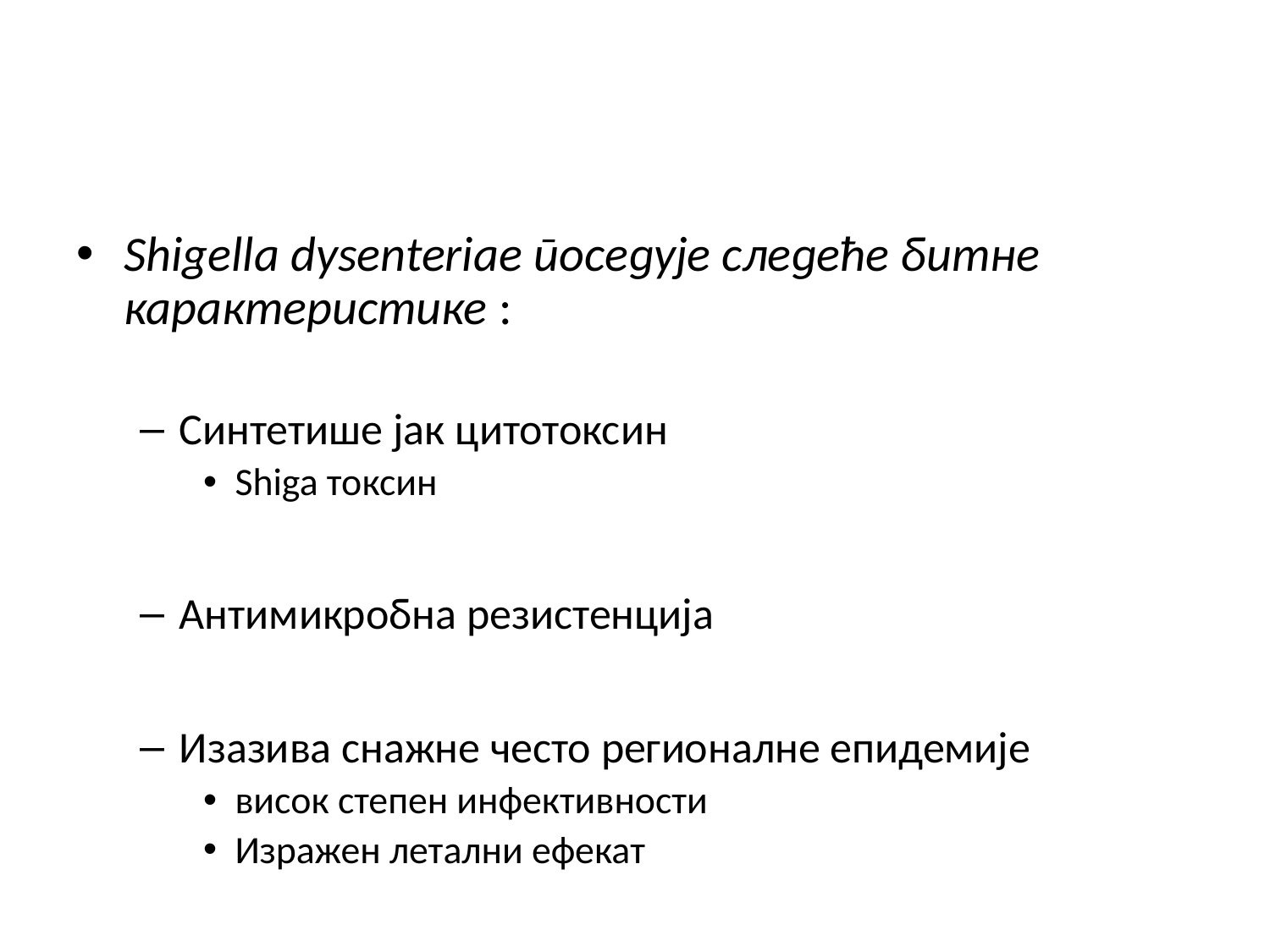

Shigella dysenteriae поседује следеће битне карактеристике :

Синтетише јак цитотоксин
Shiga токсин

Антимикробна резистенција

Изазива снажне често регионалне епидемије
висок степен инфективности
Изражен летални ефекат